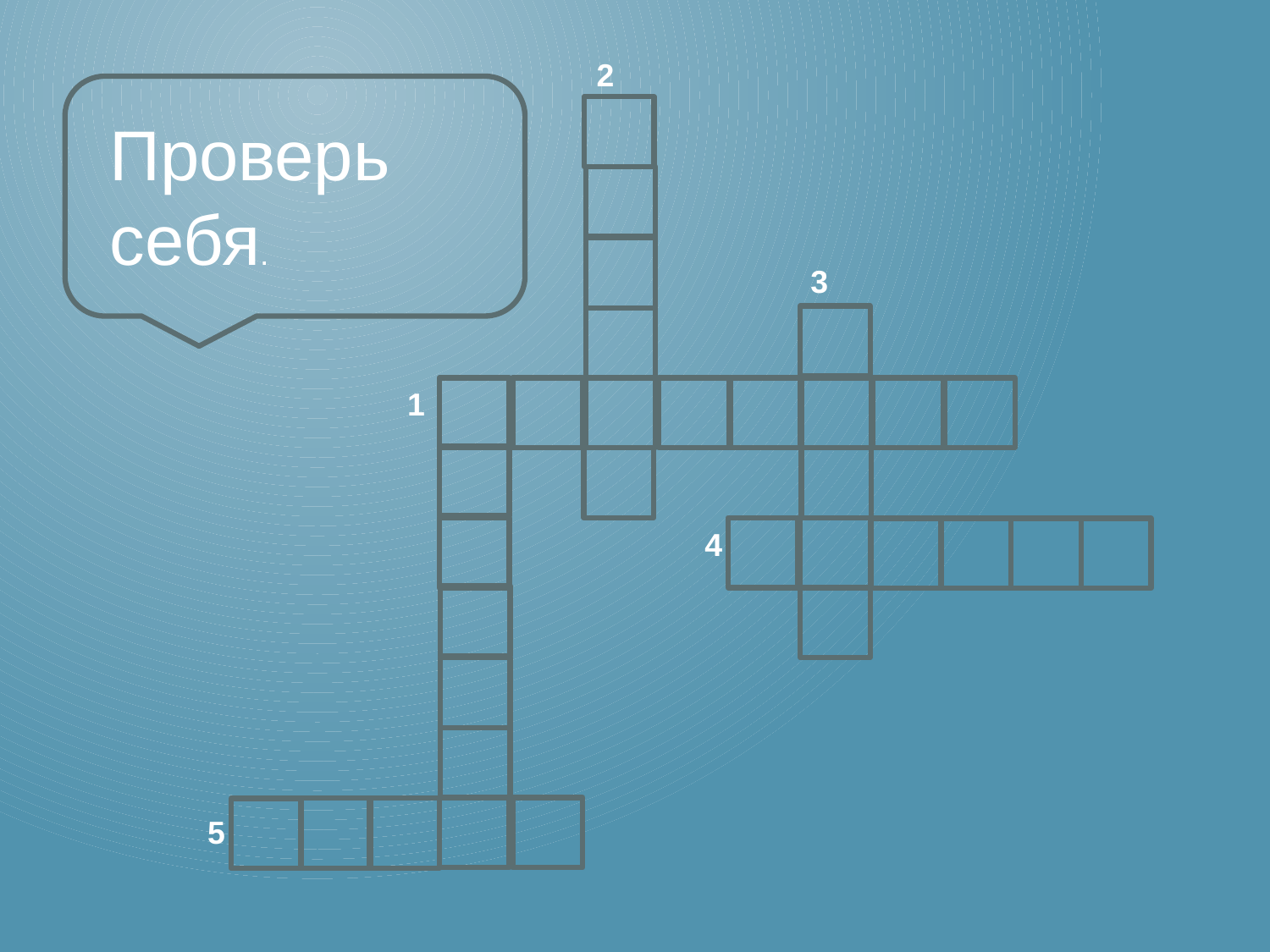

2

Проверь
себя.

3

1

4

5